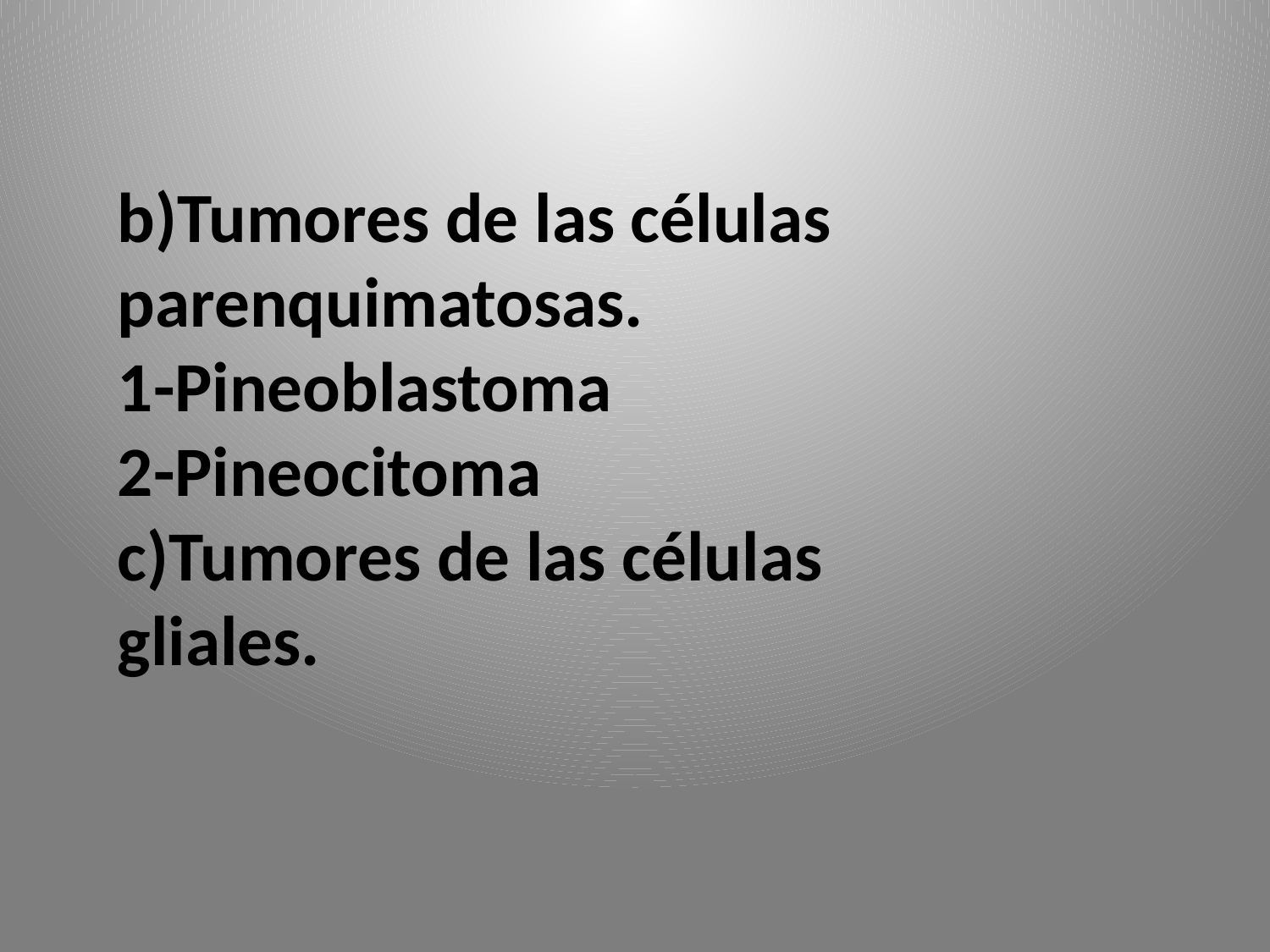

b)Tumores de las células parenquimatosas.
1-Pineoblastoma
2-Pineocitoma
c)Tumores de las células gliales.